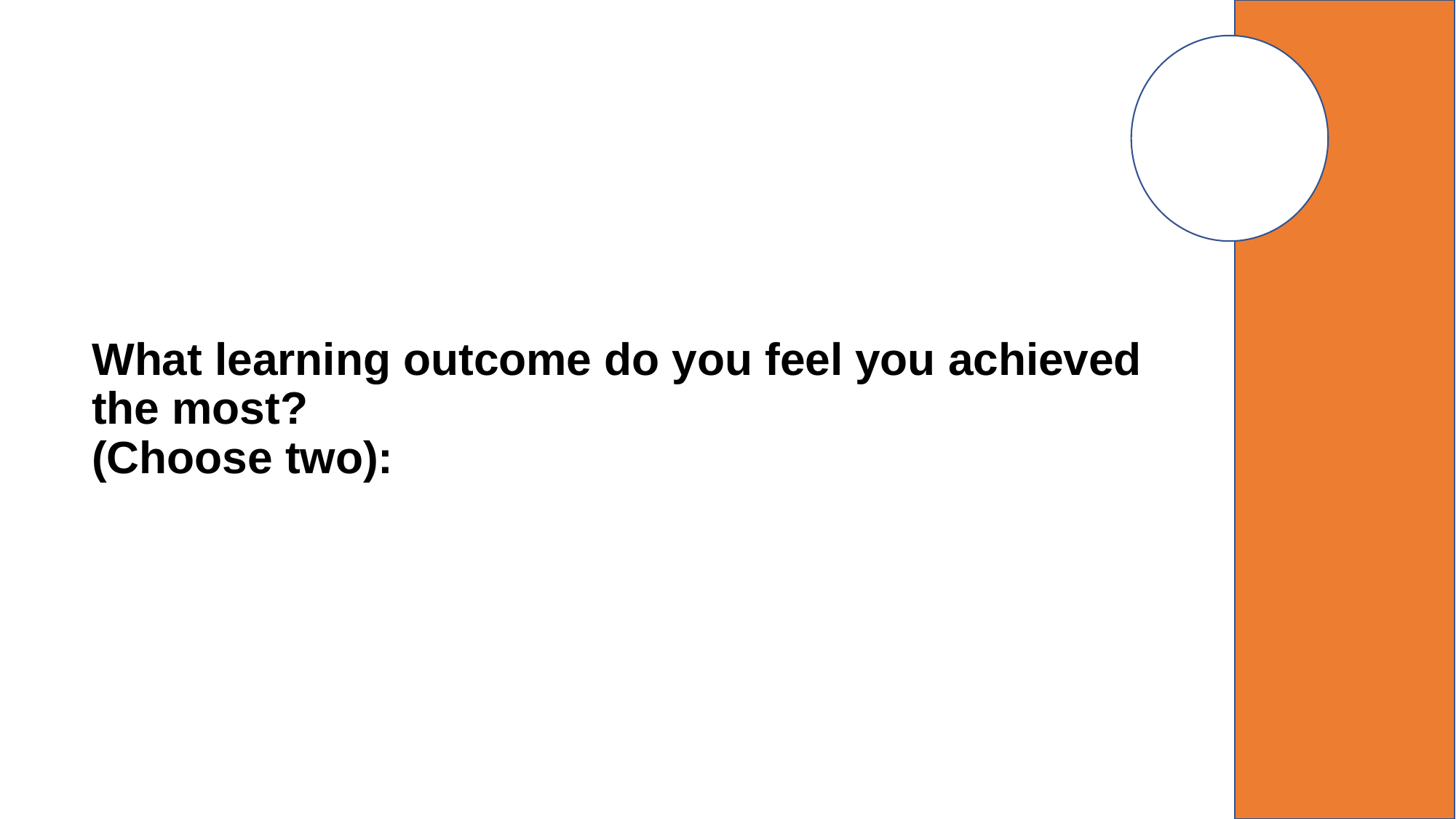

# What learning outcome do you feel you achieved the most? (Choose two):